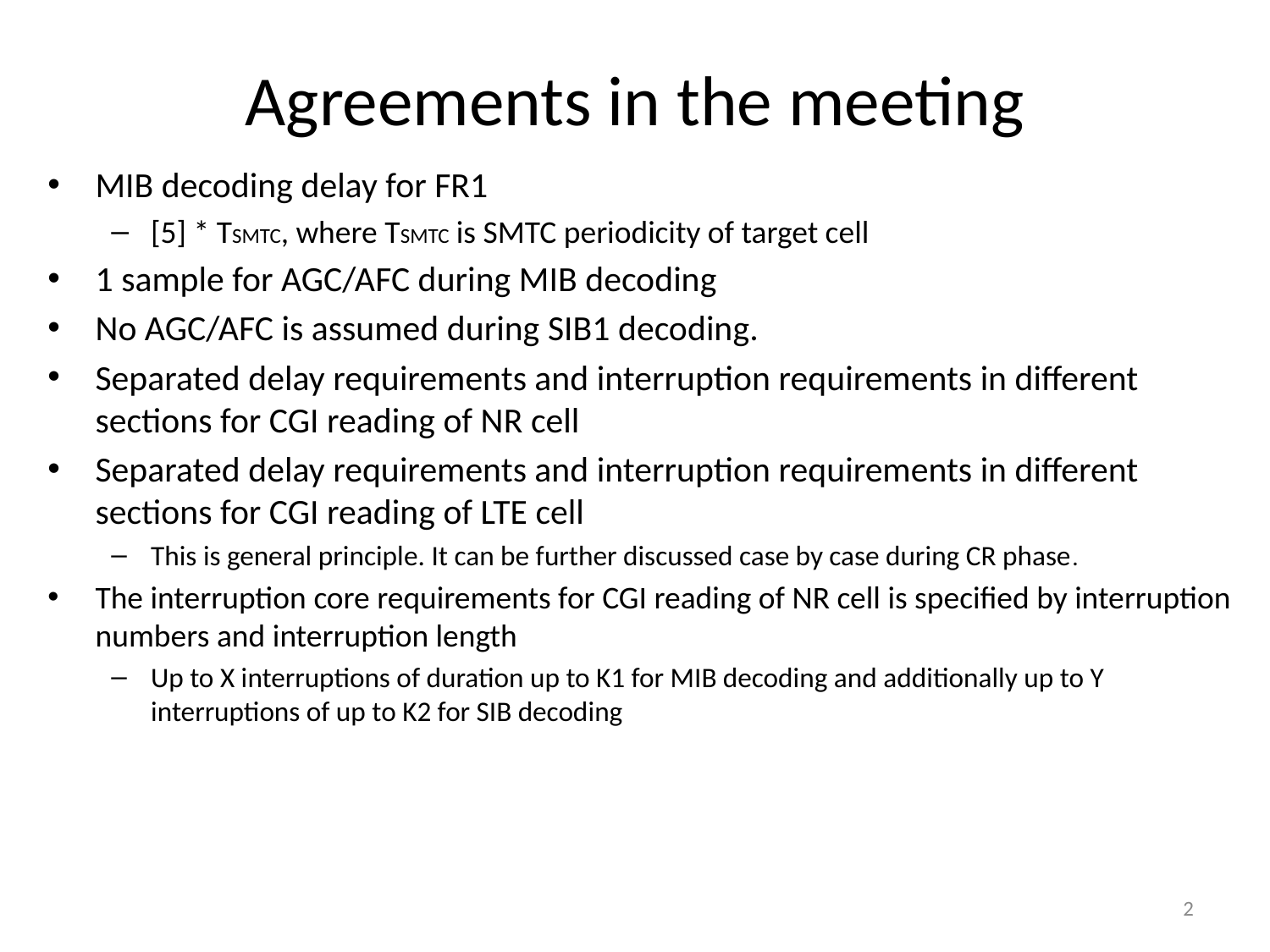

# Agreements in the meeting
MIB decoding delay for FR1
[5] * TSMTC, where TSMTC is SMTC periodicity of target cell
1 sample for AGC/AFC during MIB decoding
No AGC/AFC is assumed during SIB1 decoding.
Separated delay requirements and interruption requirements in different sections for CGI reading of NR cell
Separated delay requirements and interruption requirements in different sections for CGI reading of LTE cell
This is general principle. It can be further discussed case by case during CR phase.
The interruption core requirements for CGI reading of NR cell is specified by interruption numbers and interruption length
Up to X interruptions of duration up to K1 for MIB decoding and additionally up to Y interruptions of up to K2 for SIB decoding

2